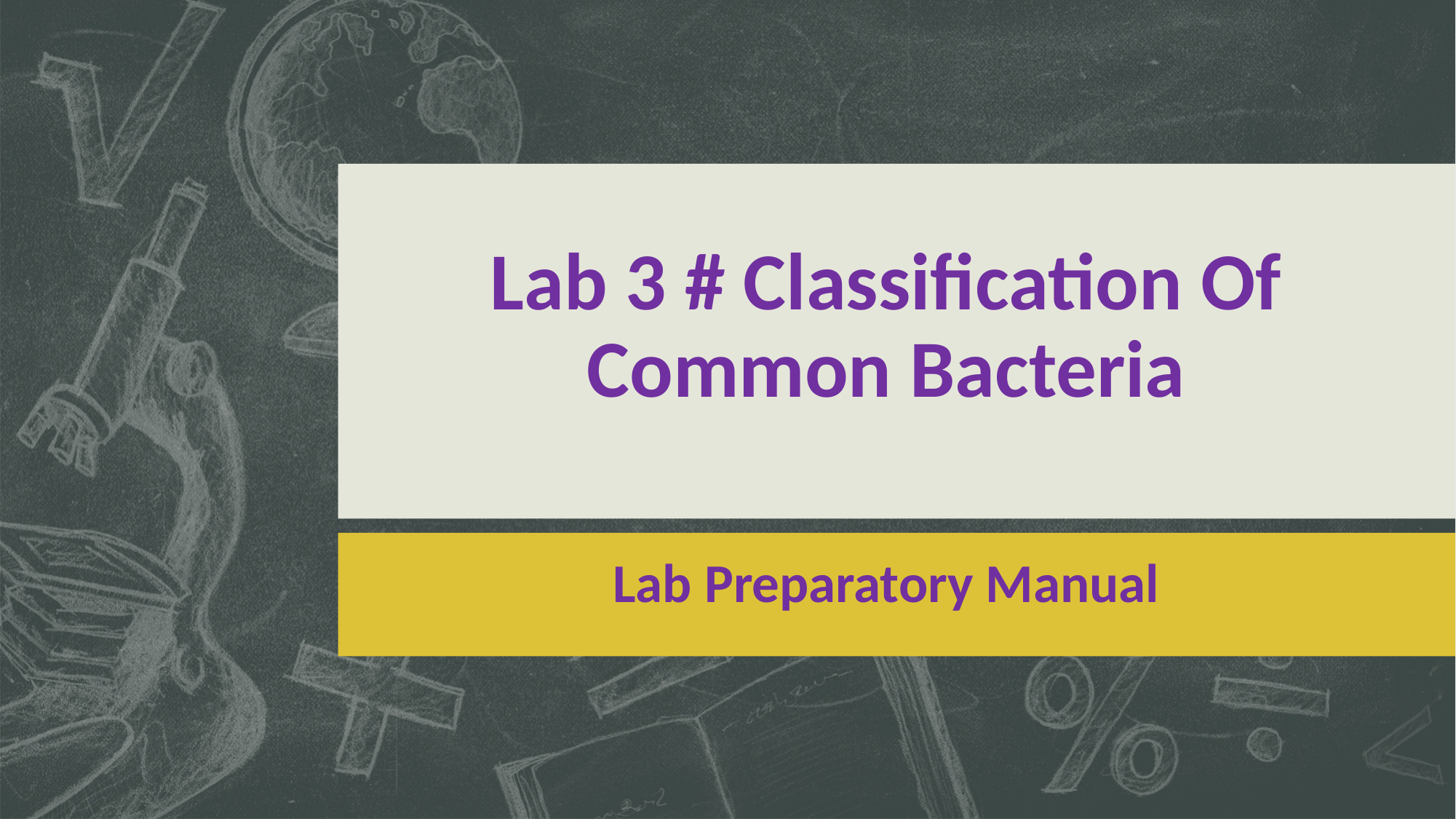

# Lab 3 # Classification Of Common Bacteria
Lab Preparatory Manual